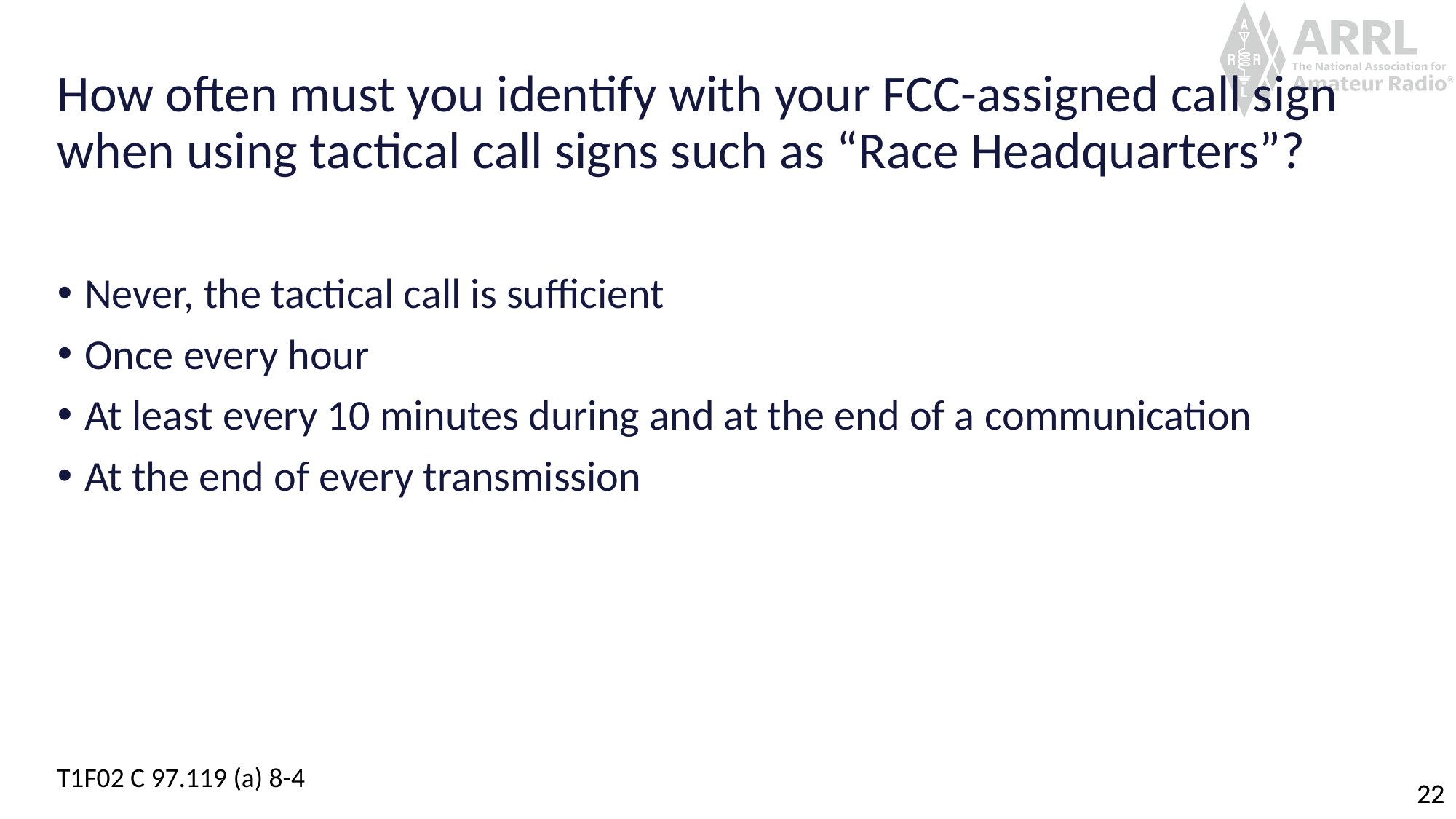

# How often must you identify with your FCC-assigned call sign when using tactical call signs such as “Race Headquarters”?
Never, the tactical call is sufficient
Once every hour
At least every 10 minutes during and at the end of a communication
At the end of every transmission
T1F02 C 97.119 (a) 8-4